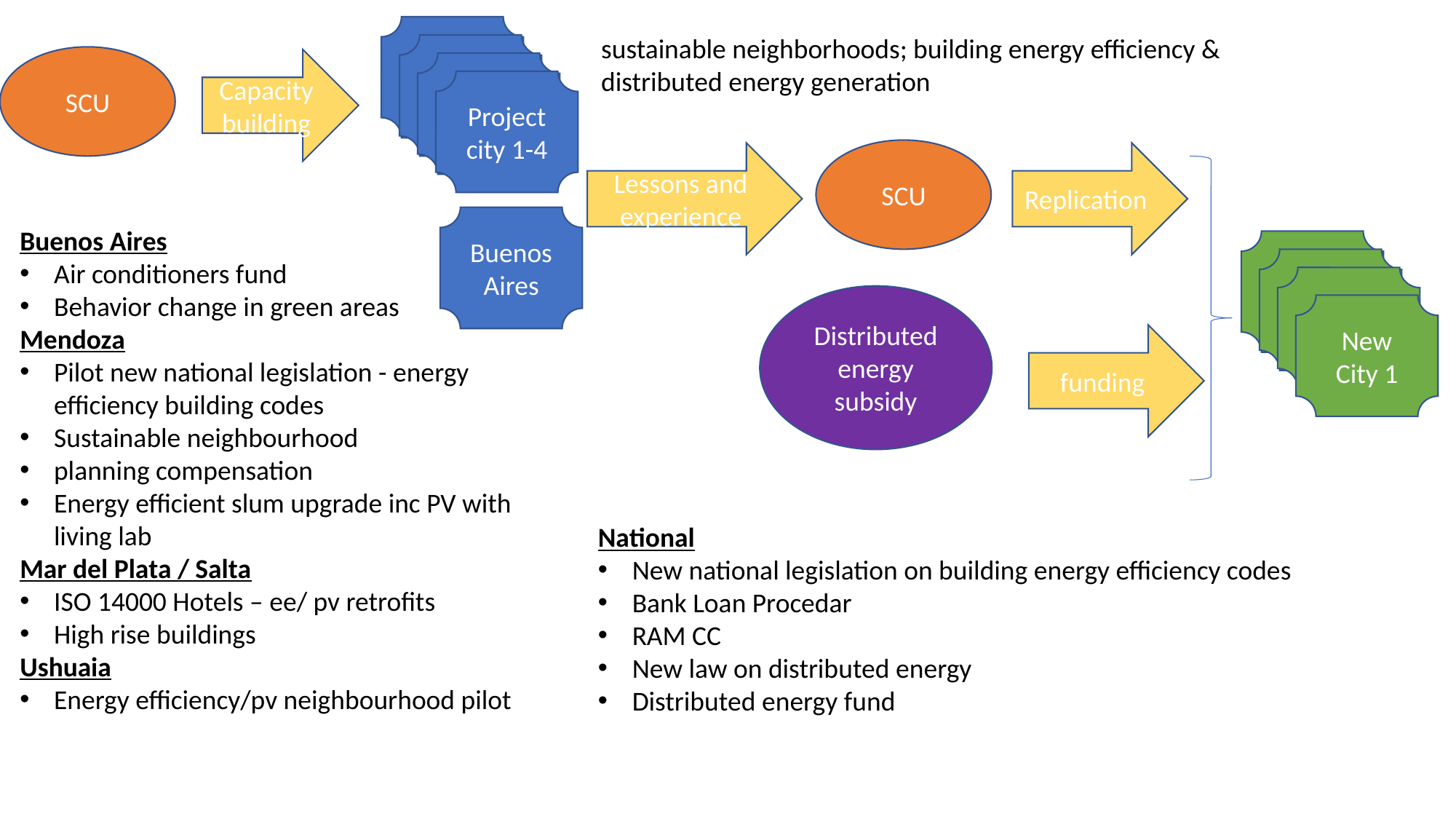

sustainable neighborhoods; building energy efficiency & distributed energy generation
Capacity building

SCU

Project city 1-4
Lessons and experience
Replication
SCU

Buenos
Aires
Buenos Aires
Air conditioners fund
Behavior change in green areas
Mendoza
Pilot new national legislation - energy efficiency building codes
Sustainable neighbourhood
planning compensation
Energy efficient slum upgrade inc PV with living lab
Mar del Plata / Salta
ISO 14000 Hotels – ee/ pv retrofits
High rise buildings
Ushuaia
Energy efficiency/pv neighbourhood pilot

Distributed energy subsidy
funding
New City 1
National
New national legislation on building energy efficiency codes
Bank Loan Procedar
RAM CC
New law on distributed energy
Distributed energy fund